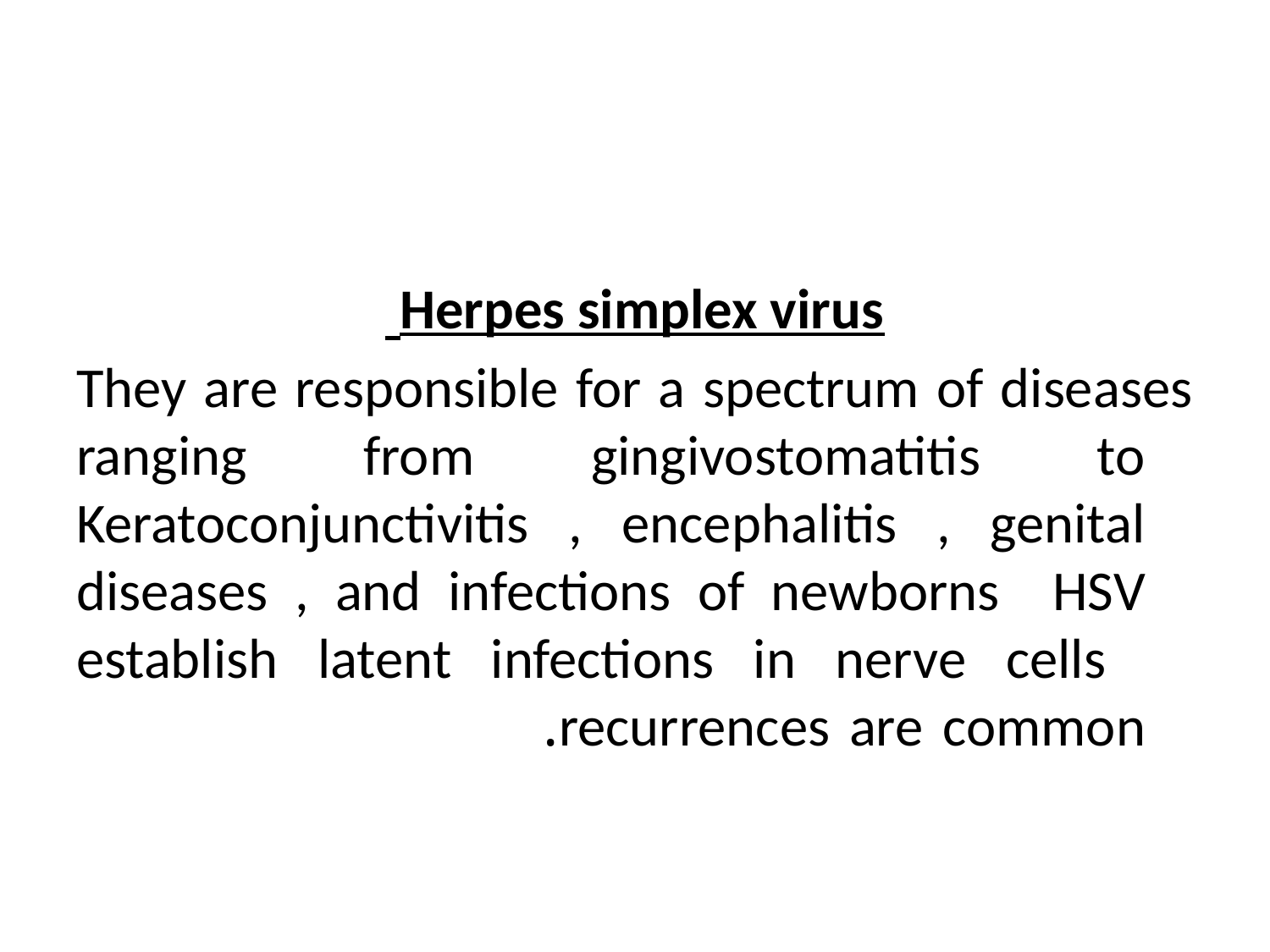

Herpes simplex virus
They are responsible for a spectrum of diseases ranging from gingivostomatitis to Keratoconjunctivitis , encephalitis , genital diseases , and infections of newborns  HSV establish latent infections in nerve cells  recurrences are common.